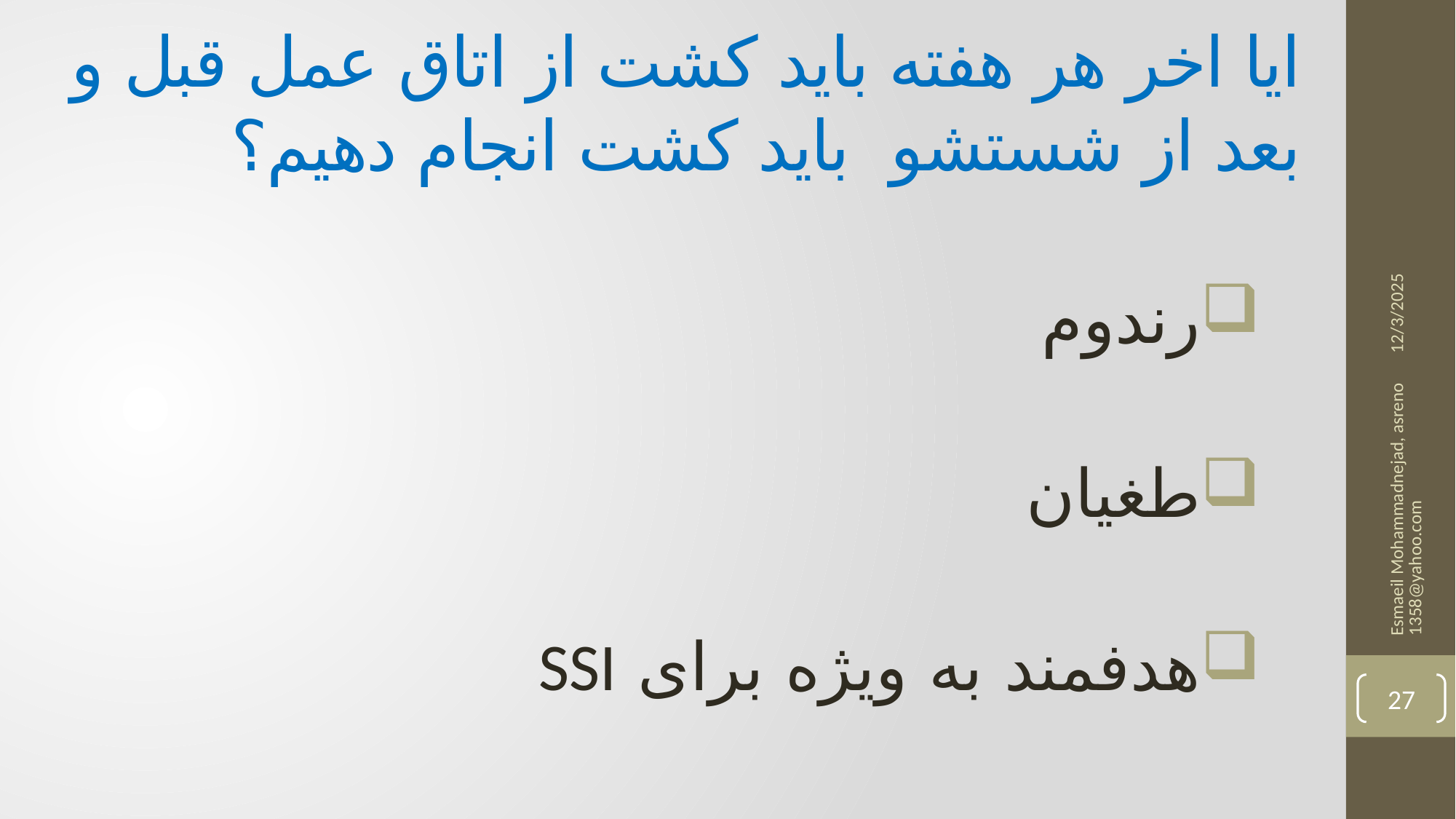

# ایا اخر هر هفته باید کشت از اتاق عمل قبل و بعد از شستشو  باید کشت انجام دهیم؟
12/3/2025
رندوم
طغیان
هدفمند به ویژه برای SSI
Esmaeil Mohammadnejad, asreno1358@yahoo.com
27